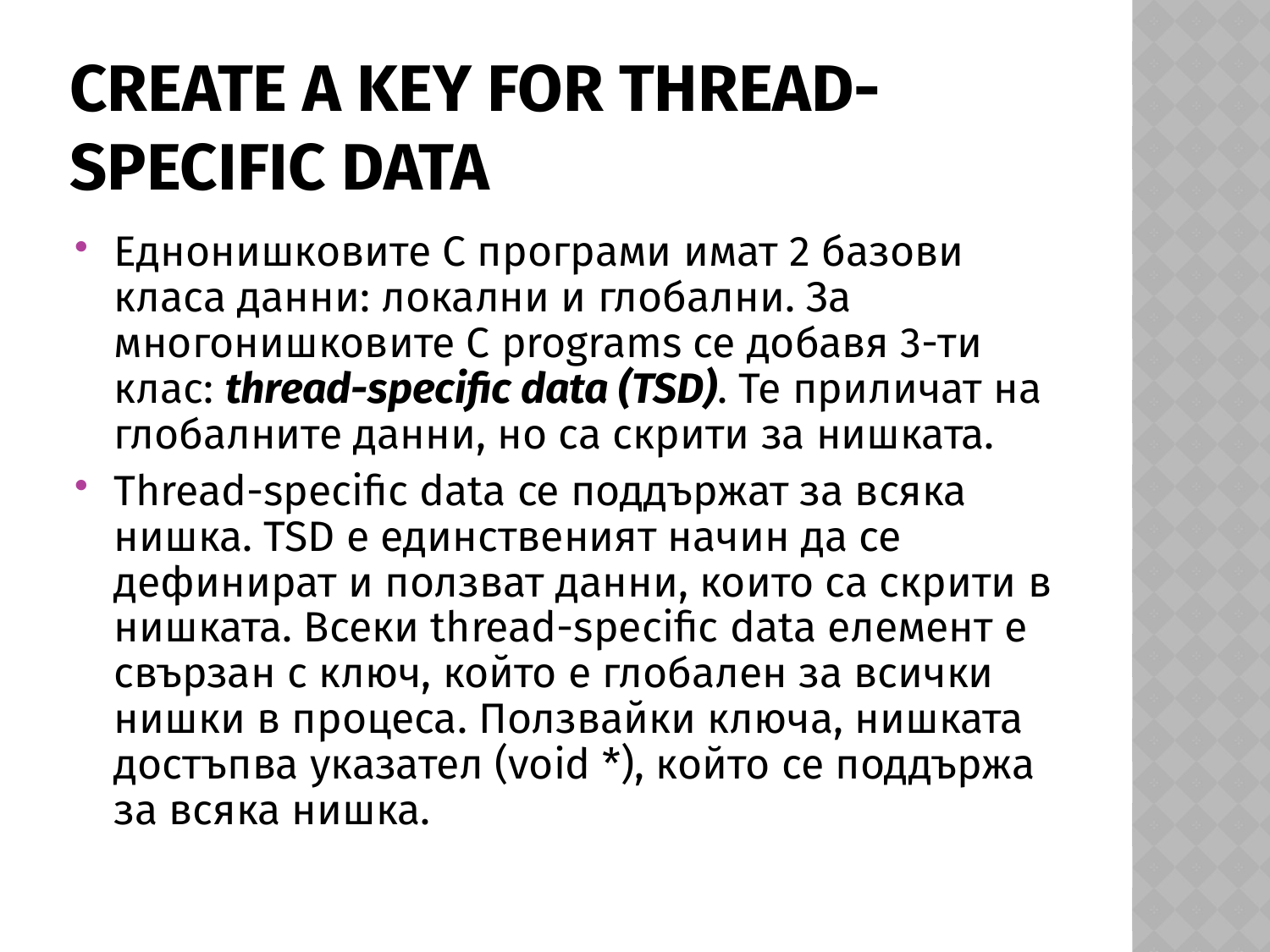

# Create a Key for Thread-Specific Data
Еднонишковите C програми имат 2 базови класа данни: локални и глобални. За многонишковите C programs се добавя 3-ти клас: thread-specific data (TSD). Те приличат на глобалните данни, но са скрити за нишката.
Thread-specific data се поддържат за всяка нишка. TSD е единственият начин да се дефинират и ползват данни, които са скрити в нишката. Всеки thread-specific data елемент е свързан с ключ, който е глобален за всички нишки в процеса. Ползвайки ключа, нишката достъпва указател (void *), който се поддържа за всяка нишка.